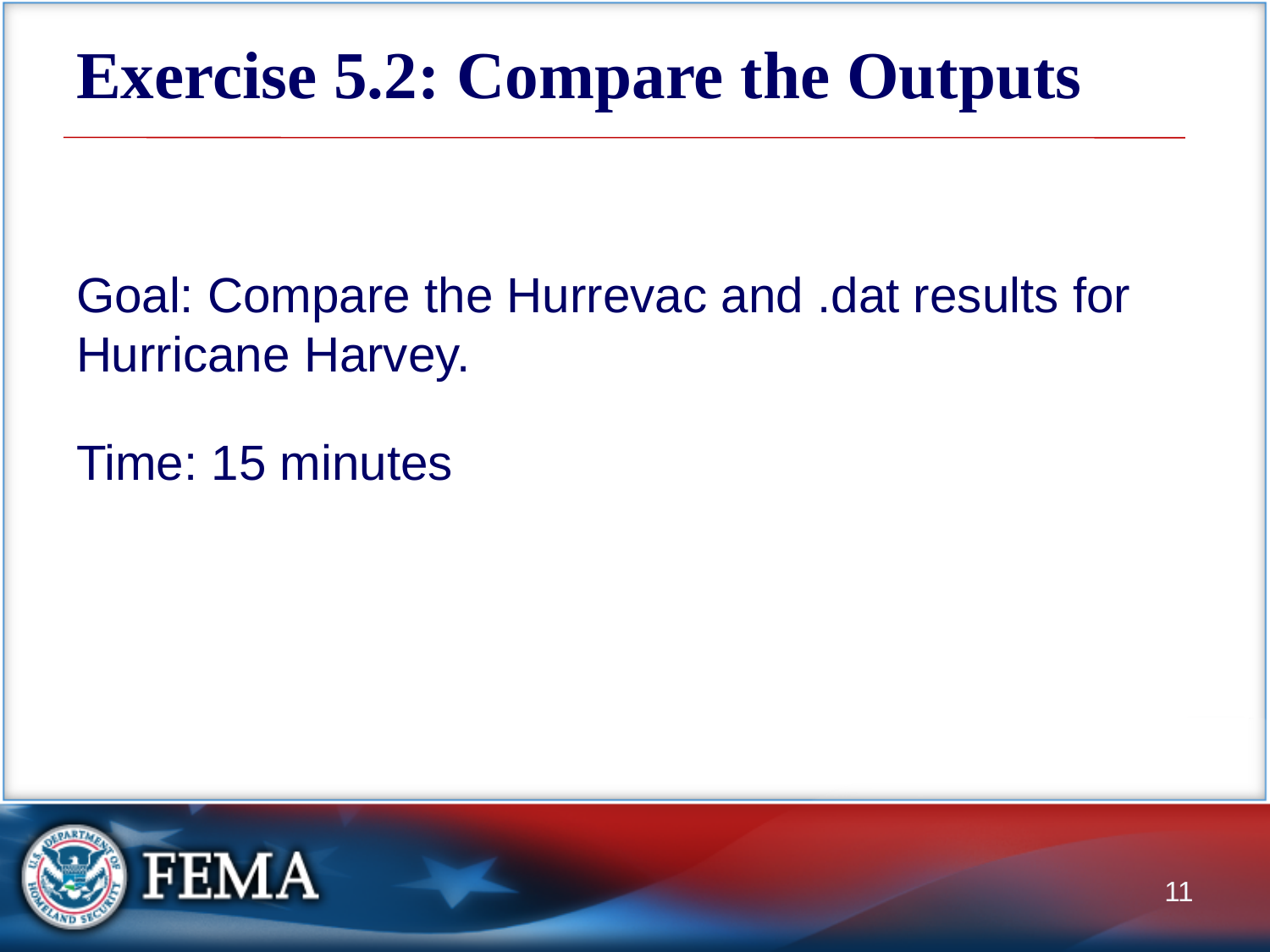

# Exercise 5.2: Compare the Outputs

Goal: Compare the Hurrevac and .dat results for Hurricane Harvey.
Time: 15 minutes
11